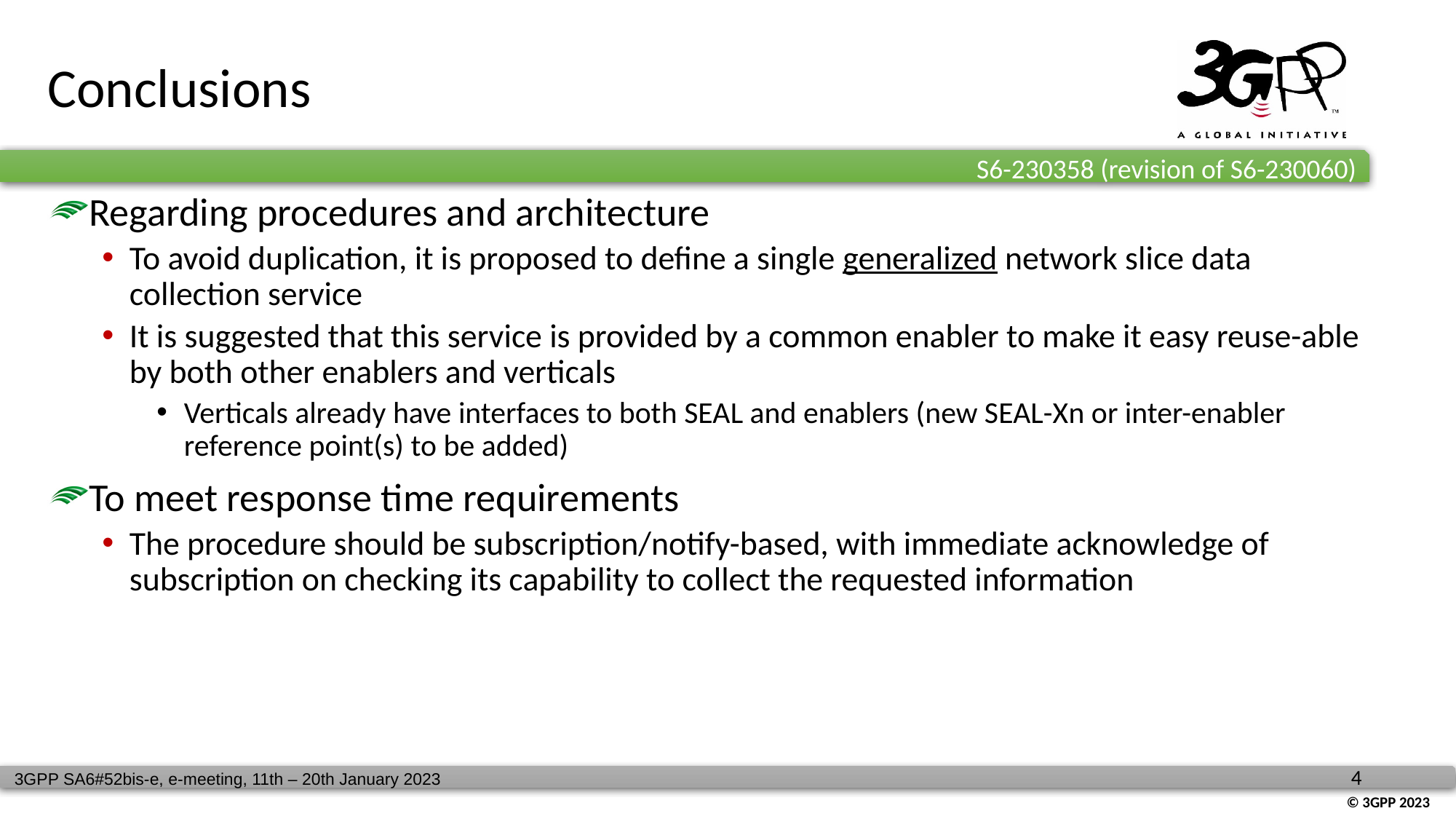

# Conclusions
Regarding procedures and architecture
To avoid duplication, it is proposed to define a single generalized network slice data collection service
It is suggested that this service is provided by a common enabler to make it easy reuse-able by both other enablers and verticals
Verticals already have interfaces to both SEAL and enablers (new SEAL-Xn or inter-enabler reference point(s) to be added)
To meet response time requirements
The procedure should be subscription/notify-based, with immediate acknowledge of subscription on checking its capability to collect the requested information